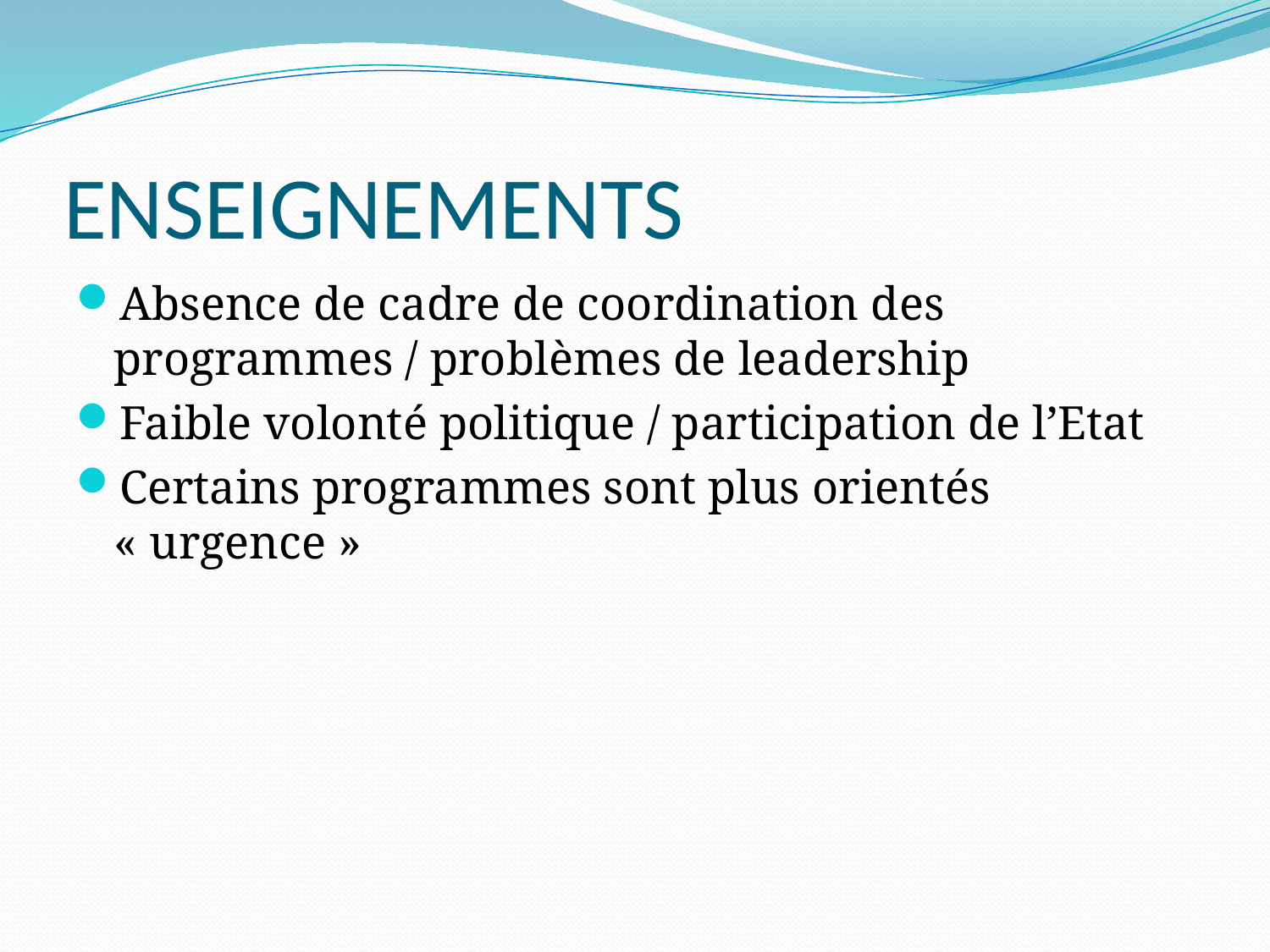

# ENSEIGNEMENTS
Absence de cadre de coordination des programmes / problèmes de leadership
Faible volonté politique / participation de l’Etat
Certains programmes sont plus orientés « urgence »